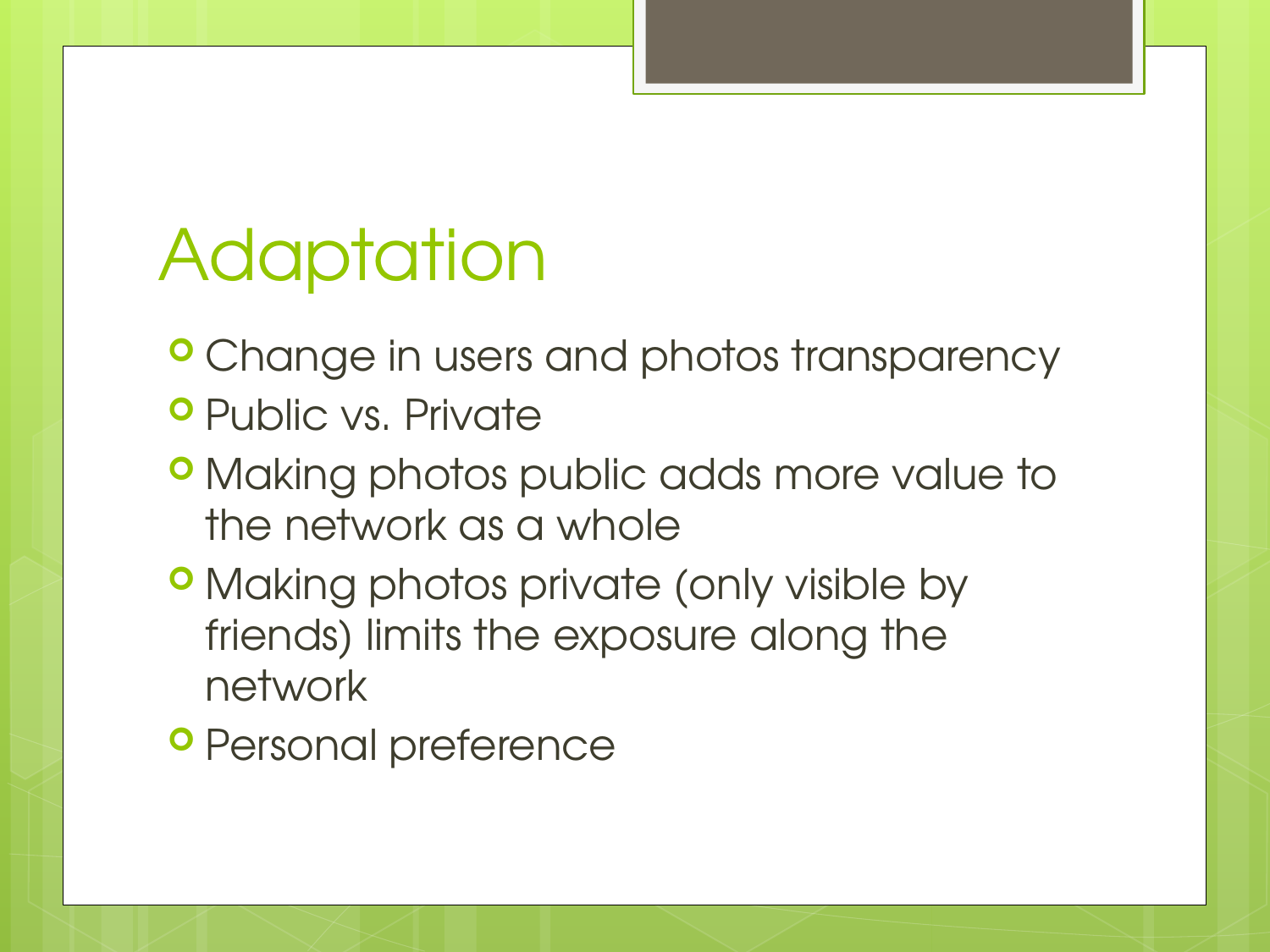

# Adaptation
Change in users and photos transparency
Public vs. Private
Making photos public adds more value to the network as a whole
Making photos private (only visible by friends) limits the exposure along the network
Personal preference